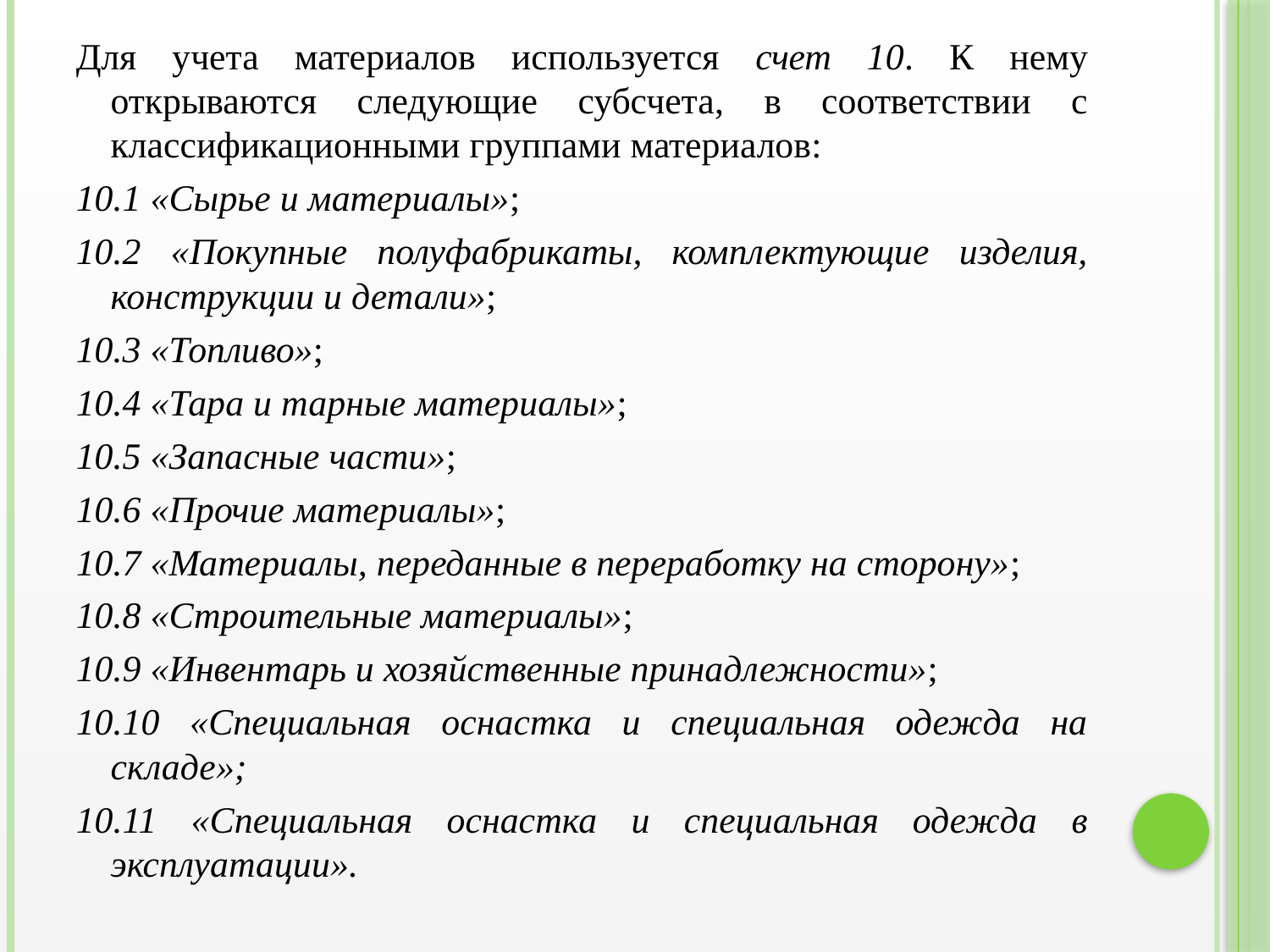

Для учета материалов используется счет 10. К нему открываются следующие субсчета, в соответствии с классификационными группами материалов:
10.1 «Сырье и материалы»;
10.2 «Покупные полуфабрикаты, комплектующие изделия, конструкции и детали»;
10.3 «Топливо»;
10.4 «Тара и тарные материалы»;
10.5 «Запасные части»;
10.6 «Прочие материалы»;
10.7 «Материалы, переданные в переработку на сторону»;
10.8 «Строительные материалы»;
10.9 «Инвентарь и хозяйственные принадлежности»;
10.10 «Специальная оснастка и специальная одежда на складе»;
10.11 «Специальная оснастка и специальная одежда в эксплуатации».